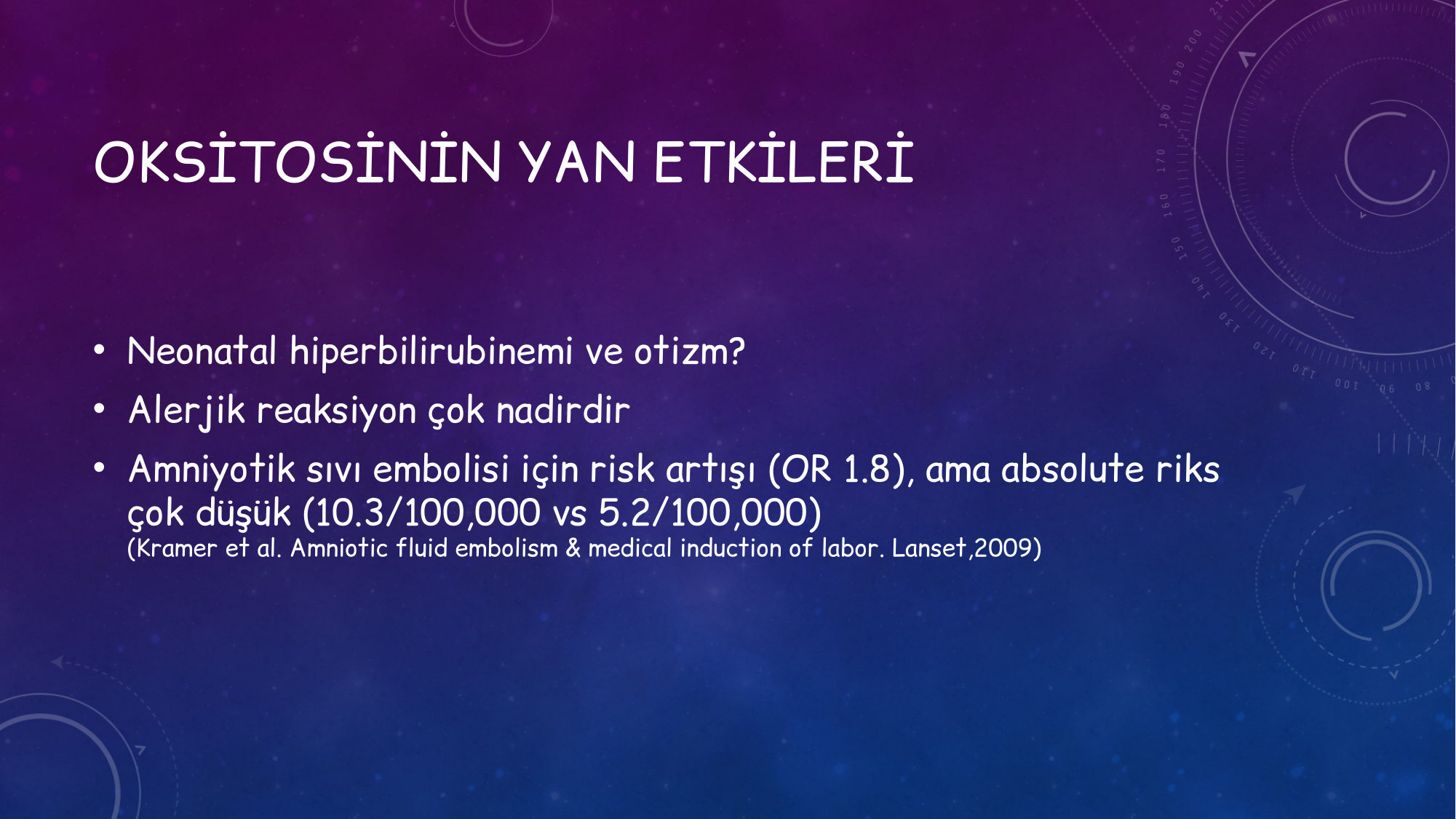

# OKSİTOSİNİN YAN ETKİLERİ
Neonatal hiperbilirubinemi ve otizm?
Alerjik reaksiyon çok nadirdir
Amniyotik sıvı embolisi için risk artışı (OR 1.8), ama absolute riks çok düşük (10.3/100,000 vs 5.2/100,000)                                     (Kramer et al. Amniotic fluid embolism & medical induction of labor. Lanset,2009)